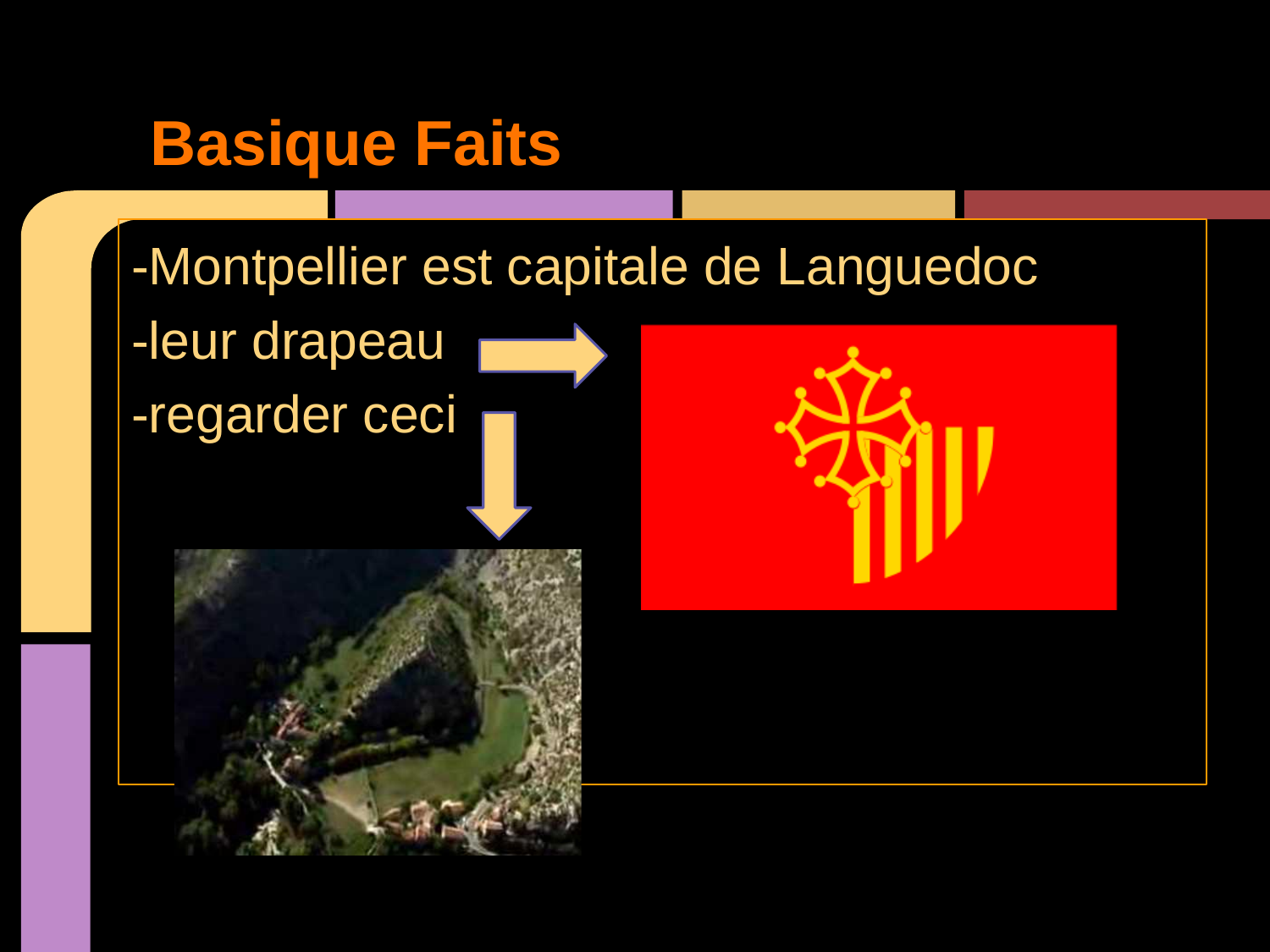

# Basique Faits
-Montpellier est capitale de Languedoc
-leur drapeau
-regarder ceci